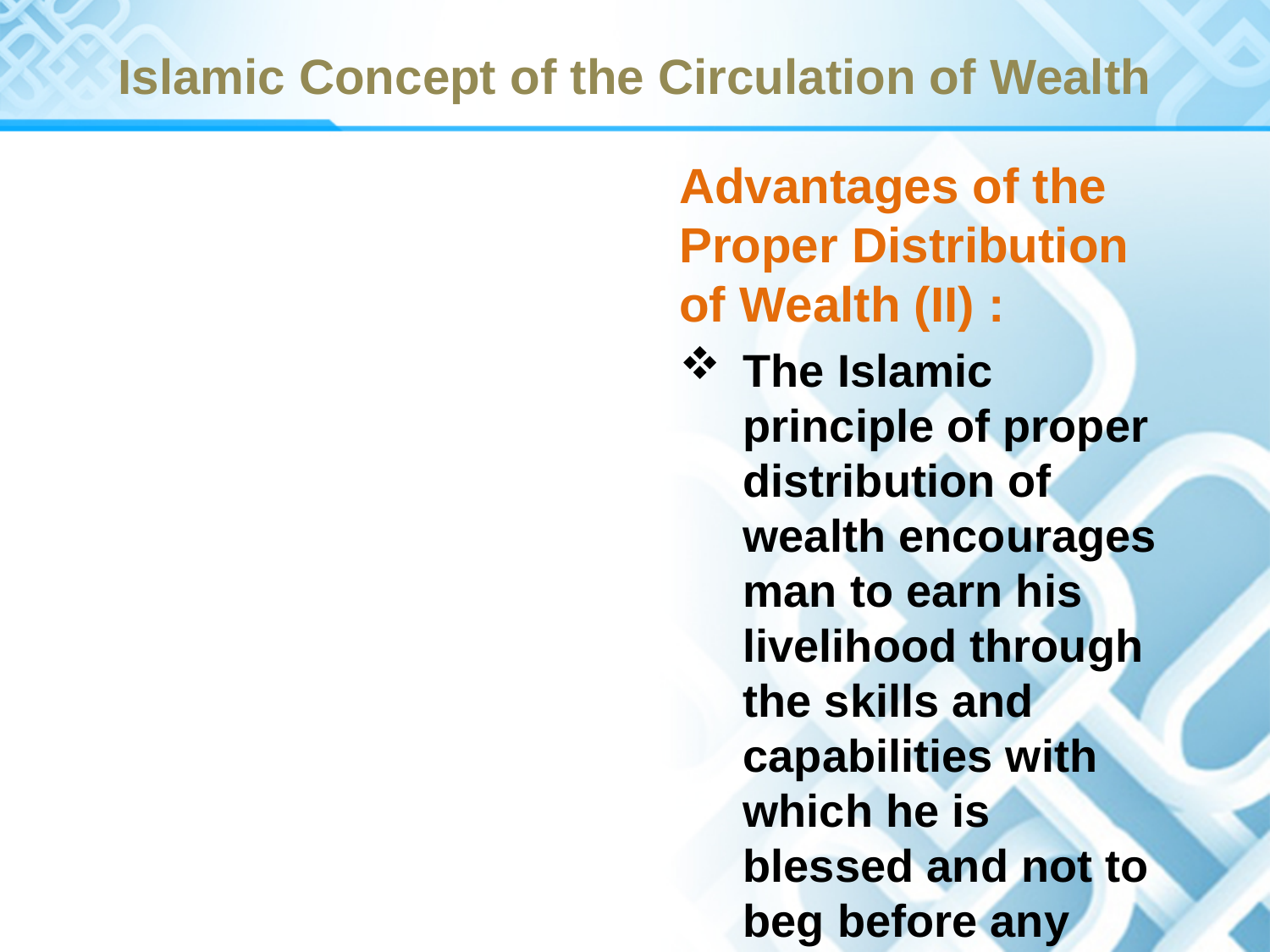

# Islamic Concept of the Circulation of Wealth
Advantages of the Proper Distribution of Wealth (II) :
The Islamic principle of proper distribution of wealth encourages man to earn his livelihood through the skills and capabilities with which he is blessed and not to beg before any one.